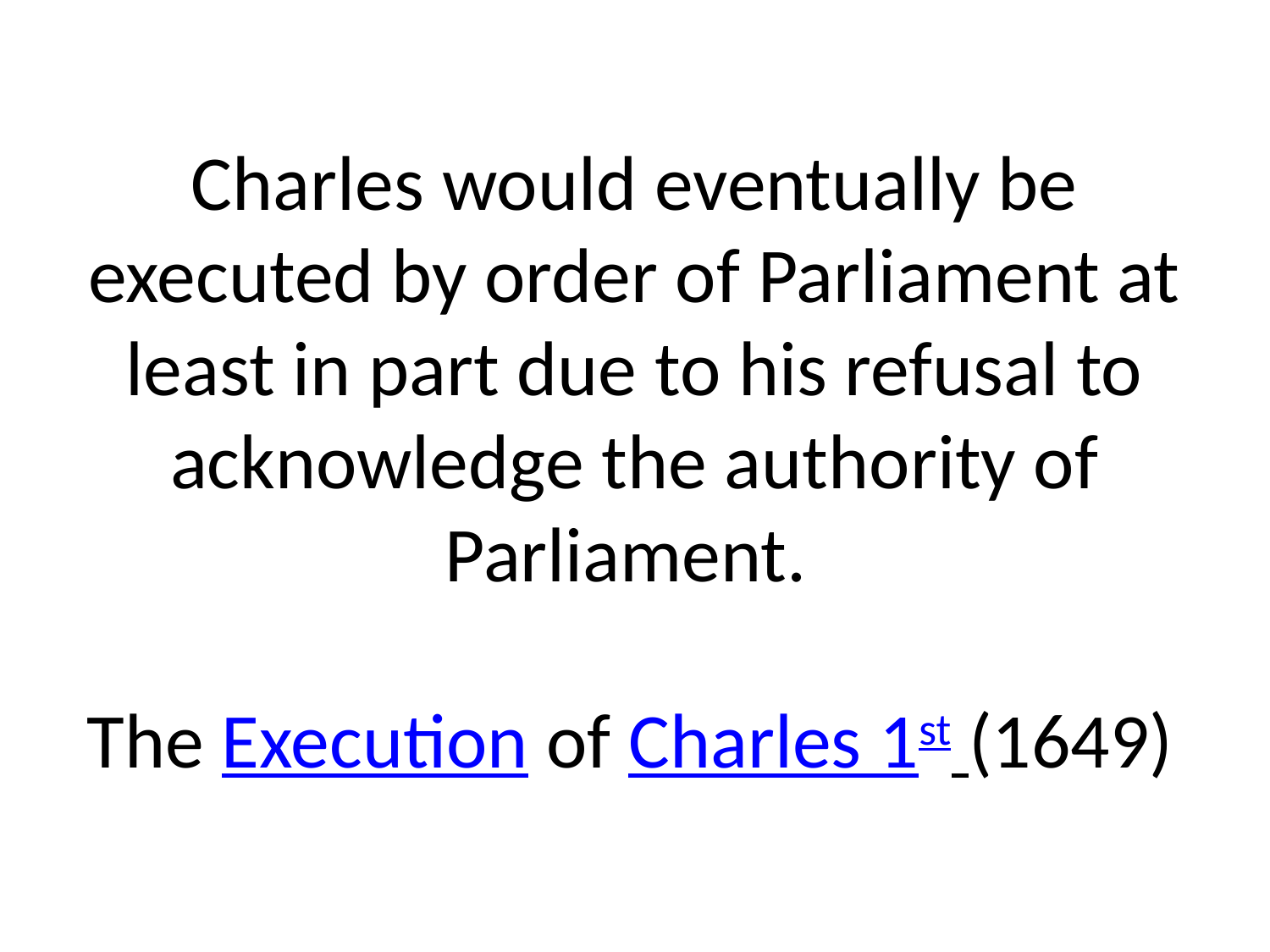

# Charles would eventually be executed by order of Parliament at least in part due to his refusal to acknowledge the authority of Parliament. The Execution of Charles 1st (1649)